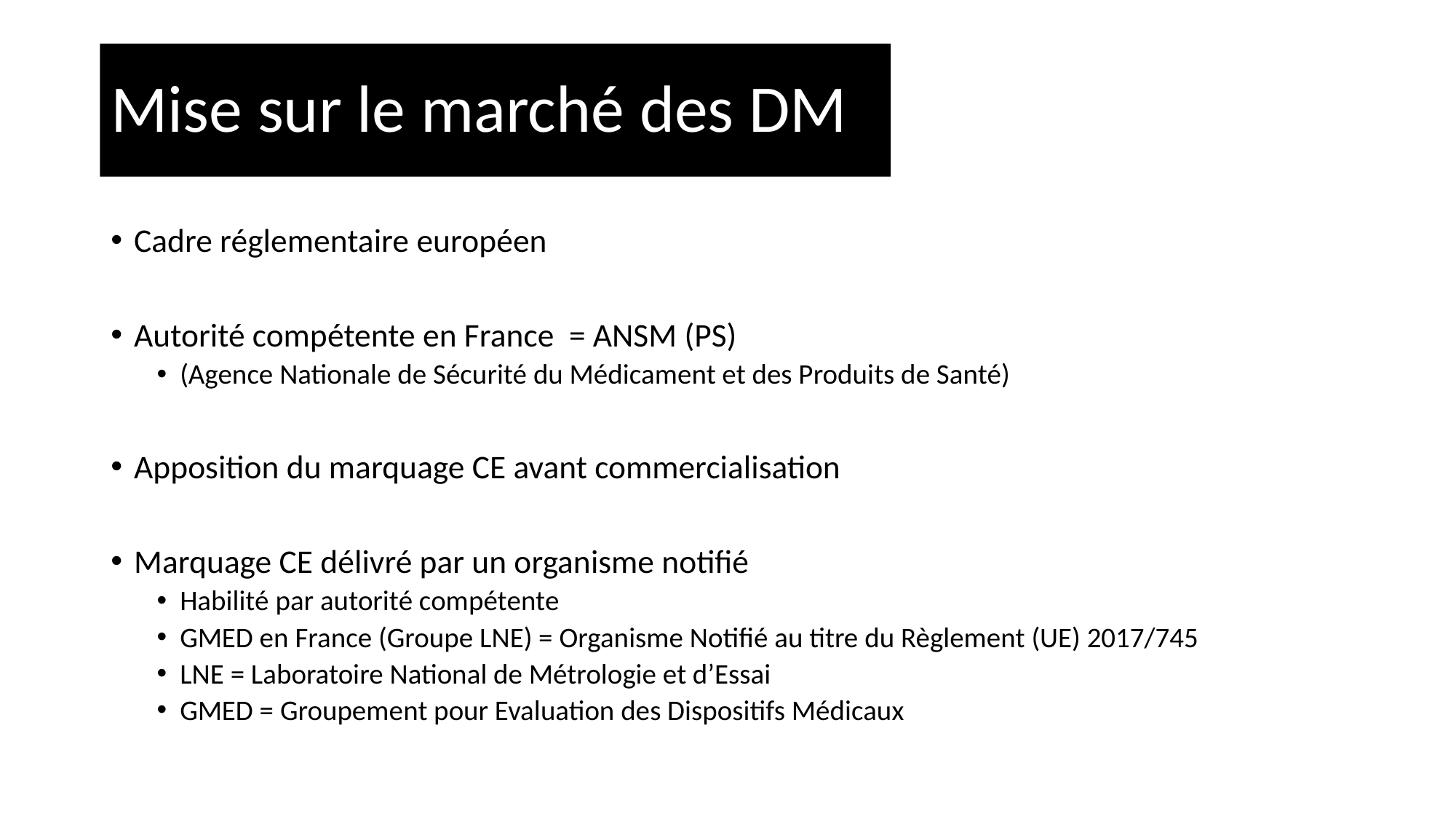

# Mise sur le marché des DM
Cadre réglementaire européen

Autorité compétente en France  = ANSM (PS)
(Agence Nationale de Sécurité du Médicament et des Produits de Santé)

Apposition du marquage CE avant commercialisation

Marquage CE délivré par un organisme notifié
Habilité par autorité compétente
GMED en France (Groupe LNE) = Organisme Notifié au titre du Règlement (UE) 2017/745
LNE = Laboratoire National de Métrologie et d’Essai
GMED = Groupement pour Evaluation des Dispositifs Médicaux